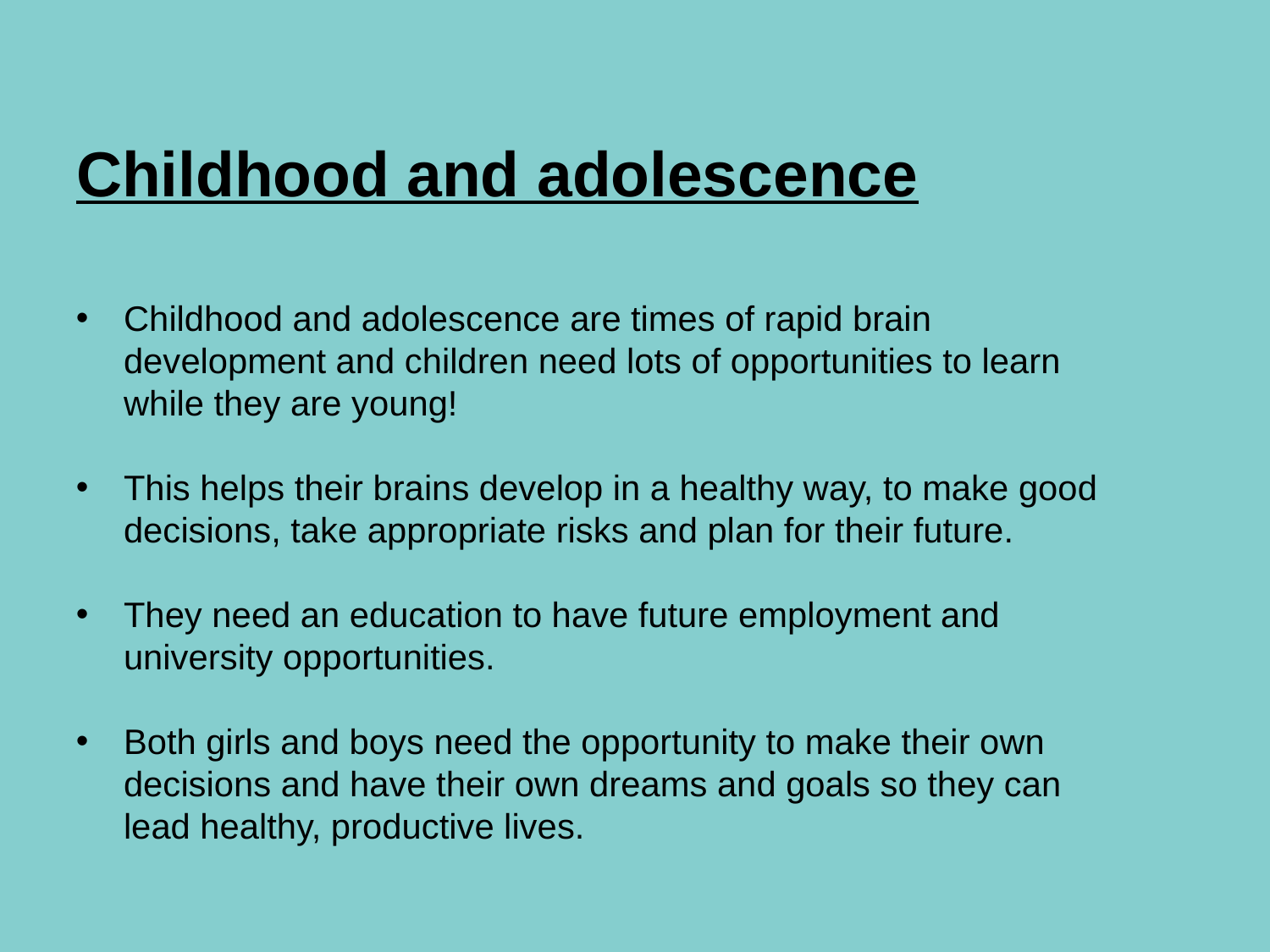

# Childhood and adolescence
Childhood and adolescence are times of rapid brain development and children need lots of opportunities to learn while they are young!

This helps their brains develop in a healthy way, to make good decisions, take appropriate risks and plan for their future.

They need an education to have future employment and university opportunities.

Both girls and boys need the opportunity to make their own decisions and have their own dreams and goals so they can lead healthy, productive lives.